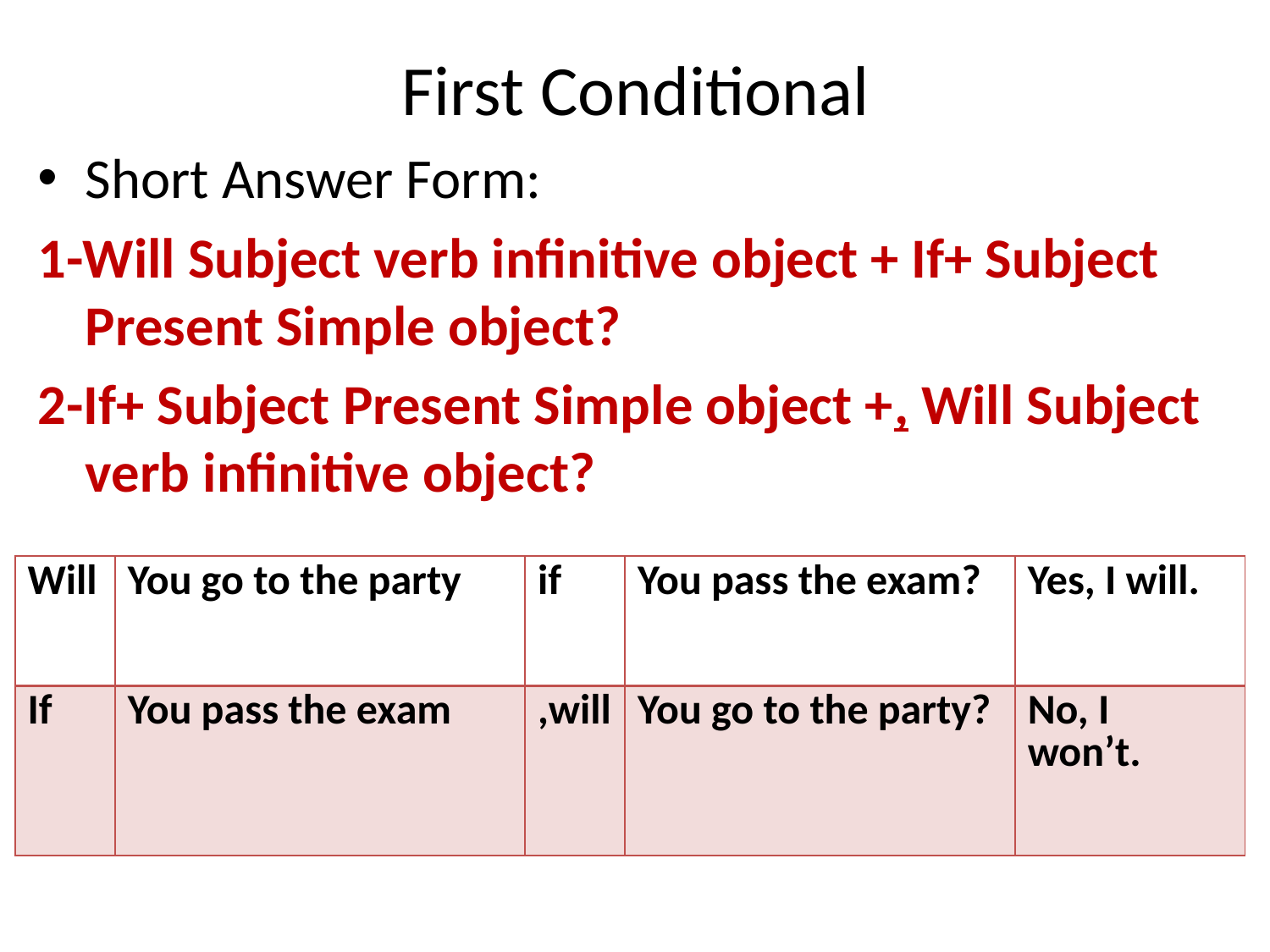

# First Conditional
Short Answer Form:
1-Will Subject verb infinitive object + If+ Subject Present Simple object?
2-If+ Subject Present Simple object +, Will Subject verb infinitive object?

| Will | You go to the party | if | You pass the exam? | Yes, I will. |
| --- | --- | --- | --- | --- |
| If | You pass the exam | ,will | You go to the party? | No, I won’t. |